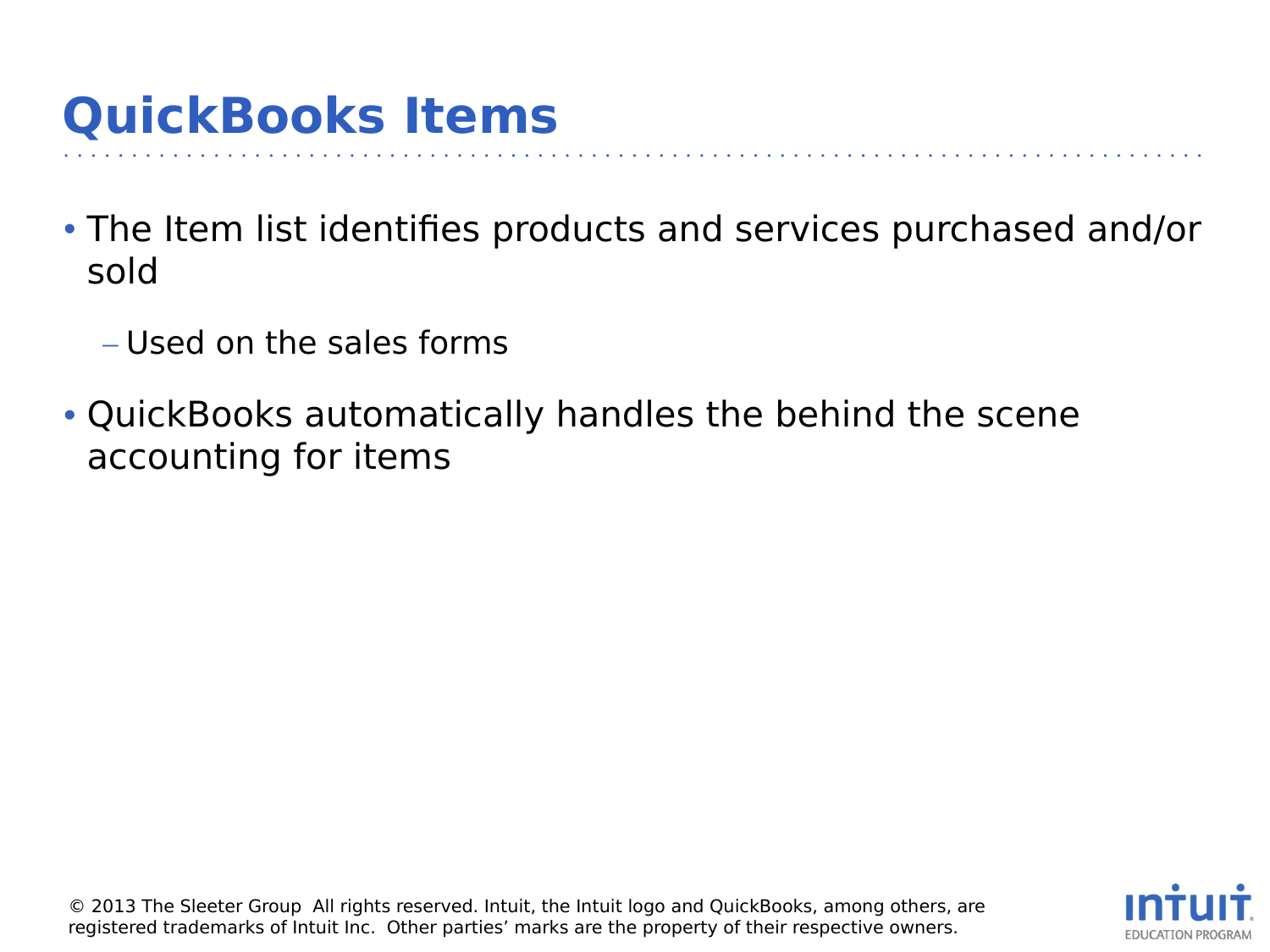

# QuickBooks Items
The Item list identifies products and services purchased and/or sold
Used on the sales forms
QuickBooks automatically handles the behind the scene accounting for items